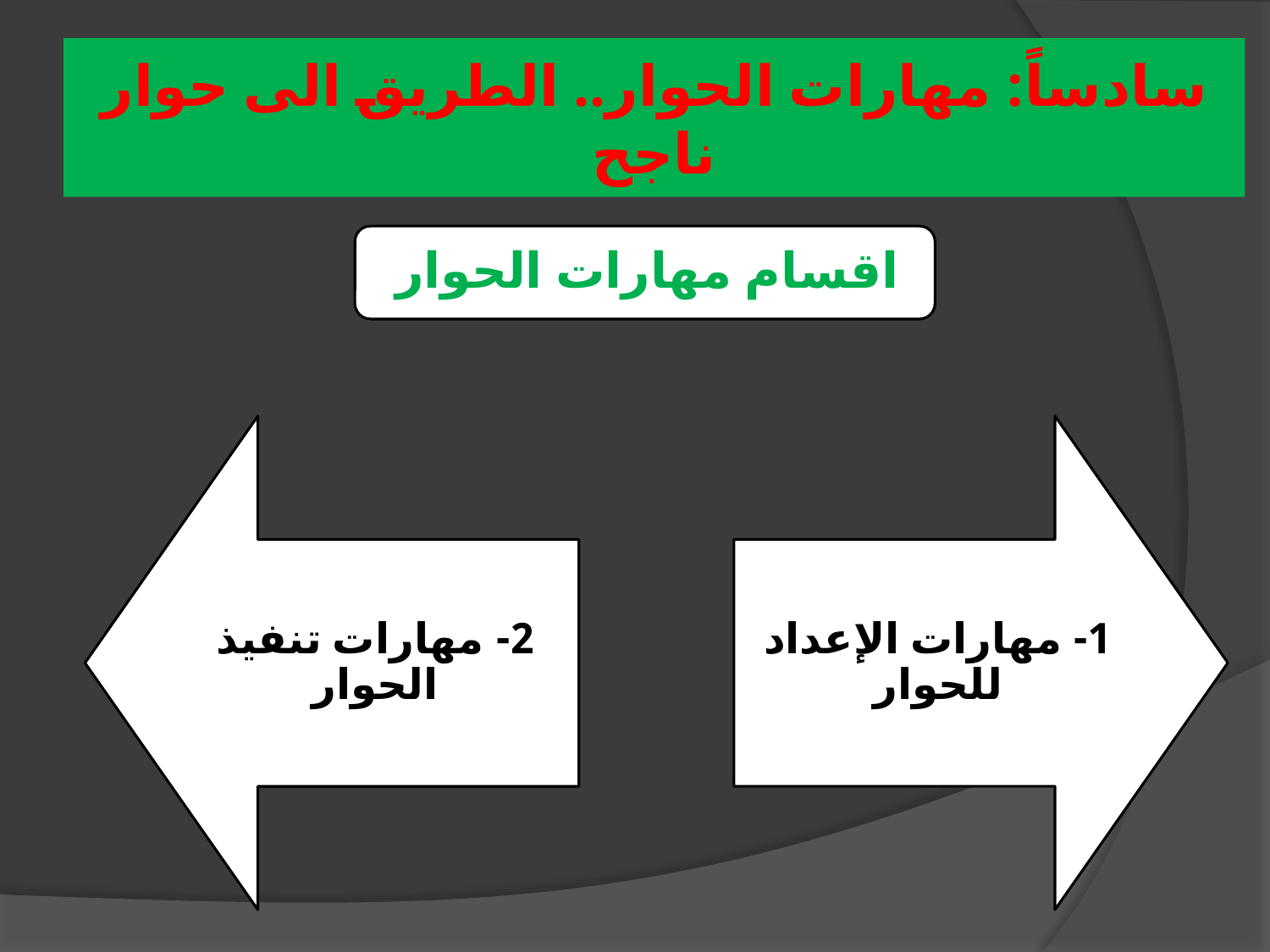

# سادساً: مهارات الحوار.. الطريق الى حوار ناجح
اقسام مهارات الحوار

2- مهارات تنفيذ الحوار
1- مهارات الإعداد للحوار